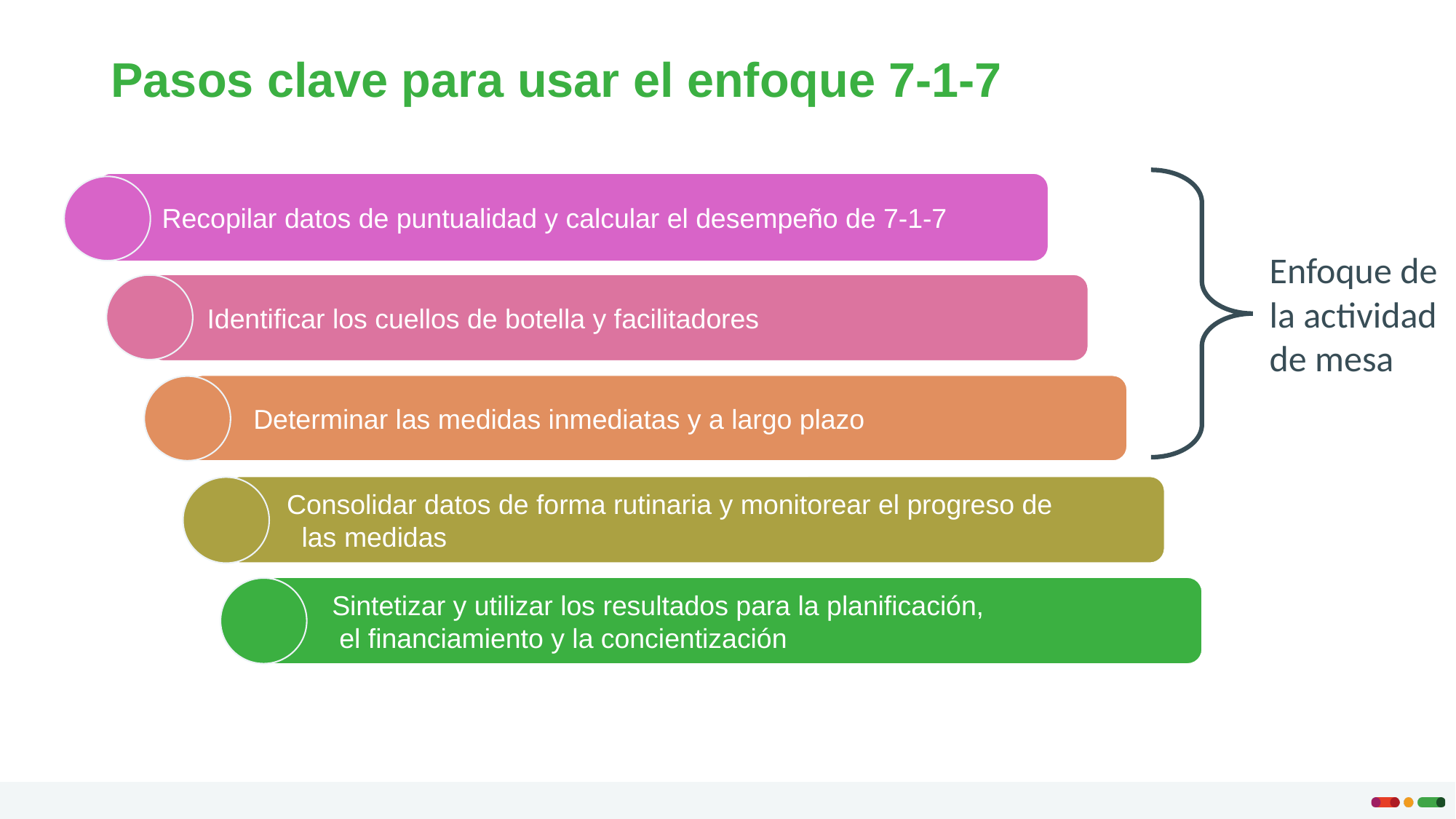

# Pasos clave para usar el enfoque 7-1-7

    Recopilar datos de puntualidad y calcular el desempeño de 7-1-7

Enfoque de la actividad de mesa
   Identificar los cuellos de botella y facilitadores

    Determinar las medidas inmediatas y a largo plazo

      Consolidar datos de forma rutinaria y monitorear el progreso de
        las medidas

       Sintetizar y utilizar los resultados para la planificación,
        el financiamiento y la concientización